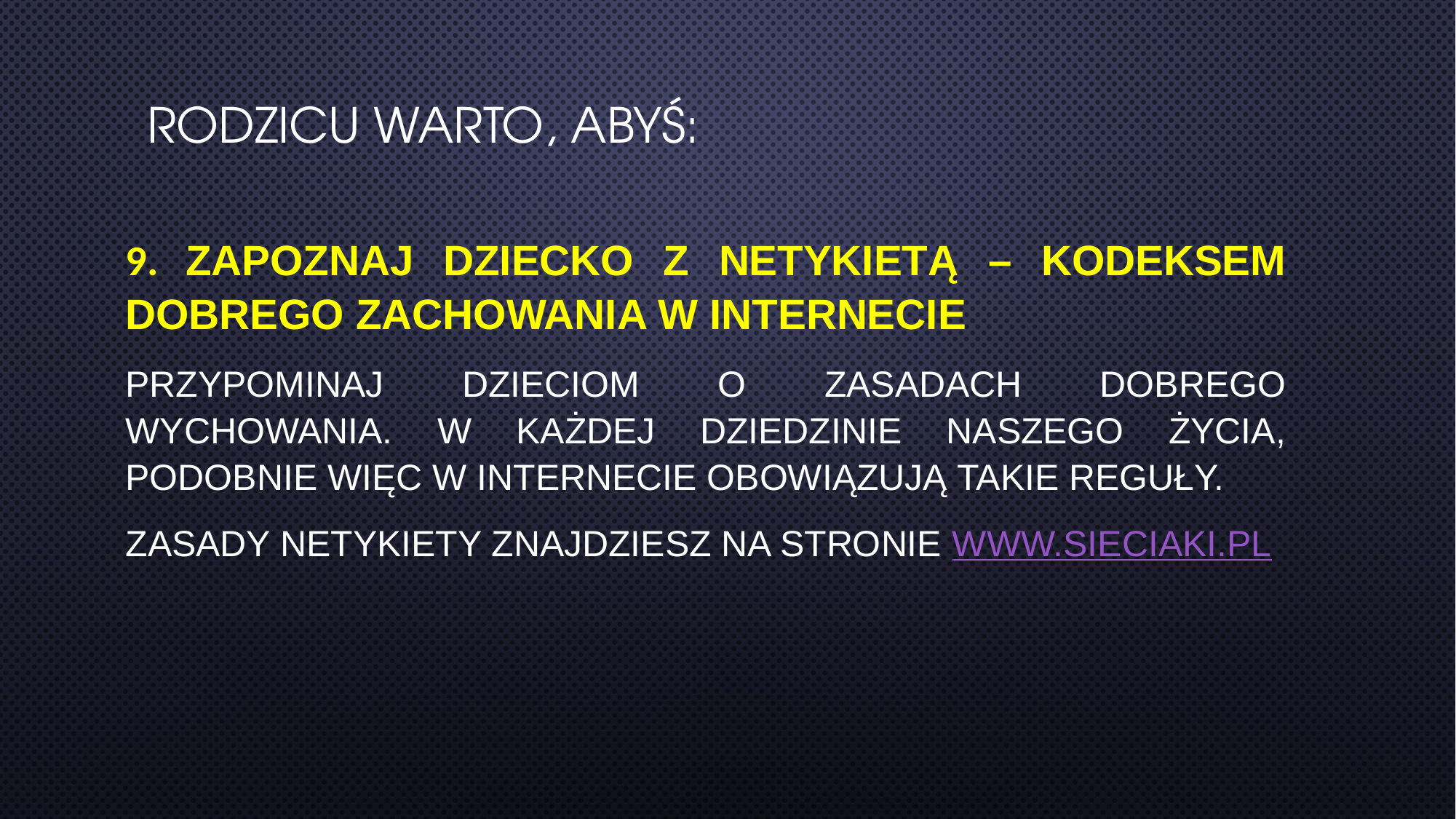

# Rodzicu warto, abyś:
9. Zapoznaj dziecko z NETYKIETĄ – Kodeksem Dobrego Zachowania w Internecie
Przypominaj dzieciom o zasadach dobrego wychowania. W każdej dziedzinie naszego życia, podobnie więc w Internecie obowiązują takie reguły.
zasady Netykiety znajdziesz na stronie www.sieciaki.pl